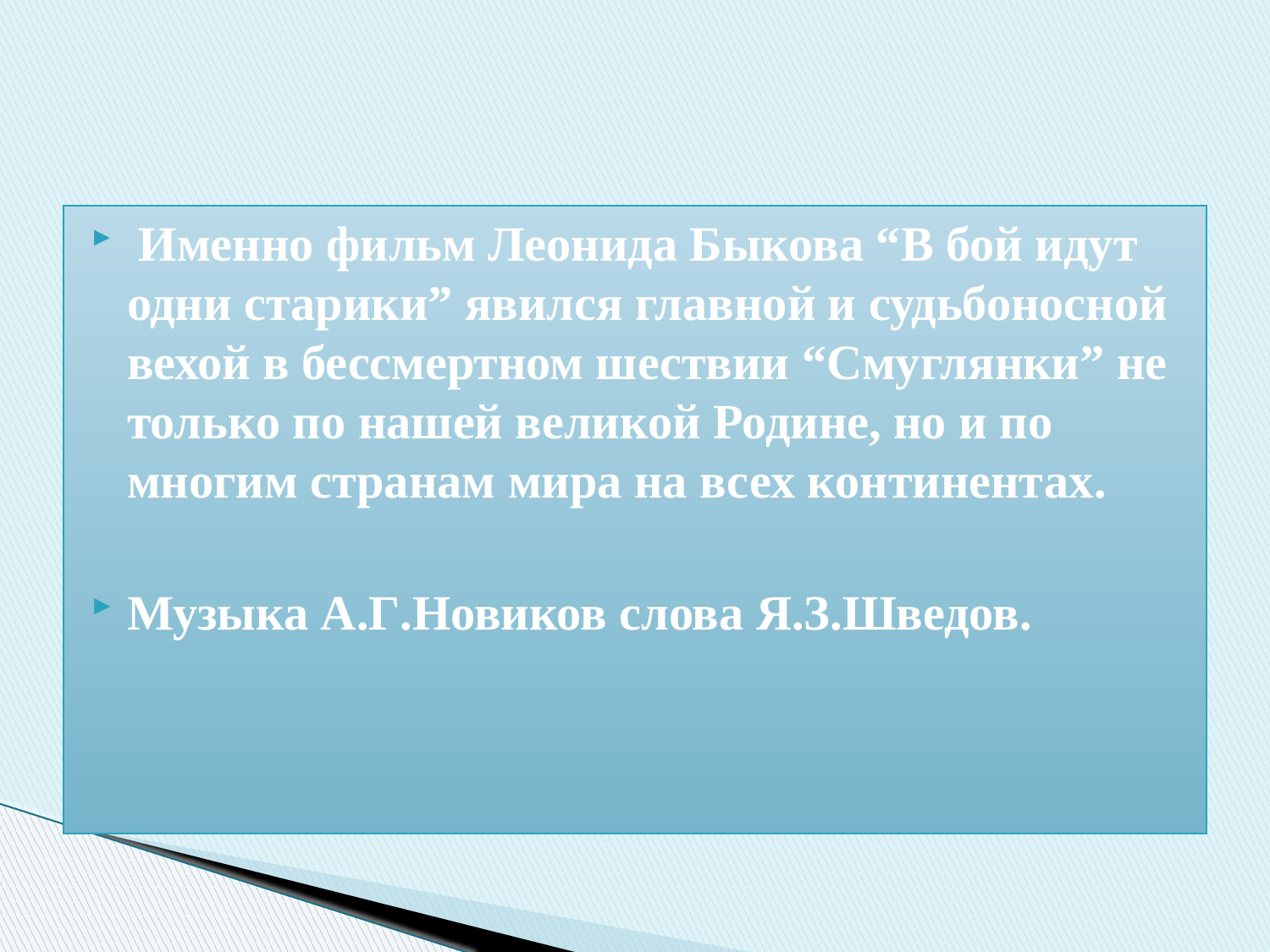

Именно фильм Леонида Быкова “В бой идут одни старики” явился главной и судьбоносной вехой в бессмертном шествии “Смуглянки” не только по нашей великой Родине, но и по многим странам мира на всех континентах.

Музыка А.Г.Новиков слова Я.З.Шведов.